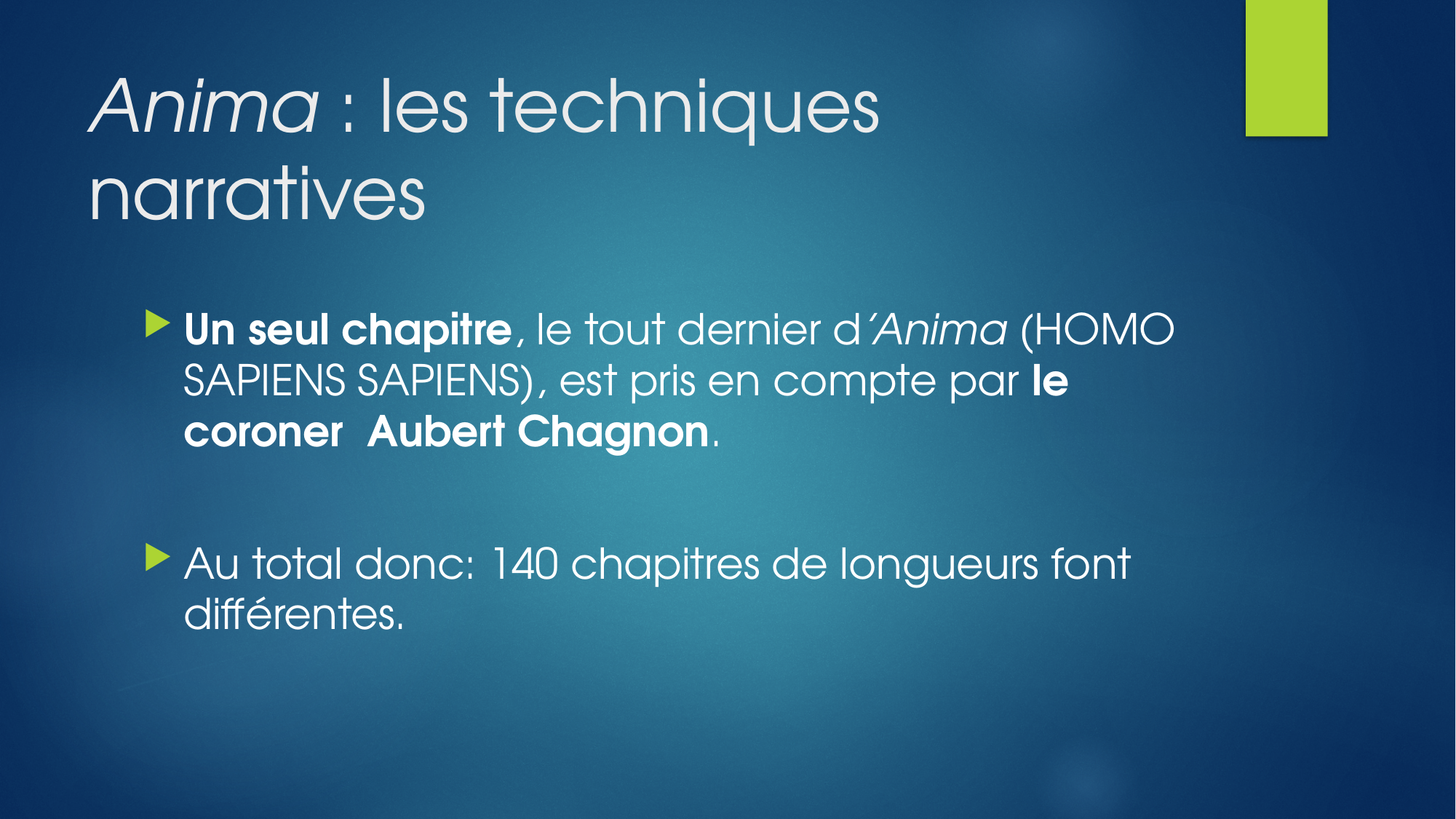

# Anima : les techniques narratives

Un seul chapitre, le tout dernier d’Anima (HOMO SAPIENS SAPIENS), est pris en compte par le coroner  Aubert Chagnon.

Au total donc: 140 chapitres de longueurs font différentes.